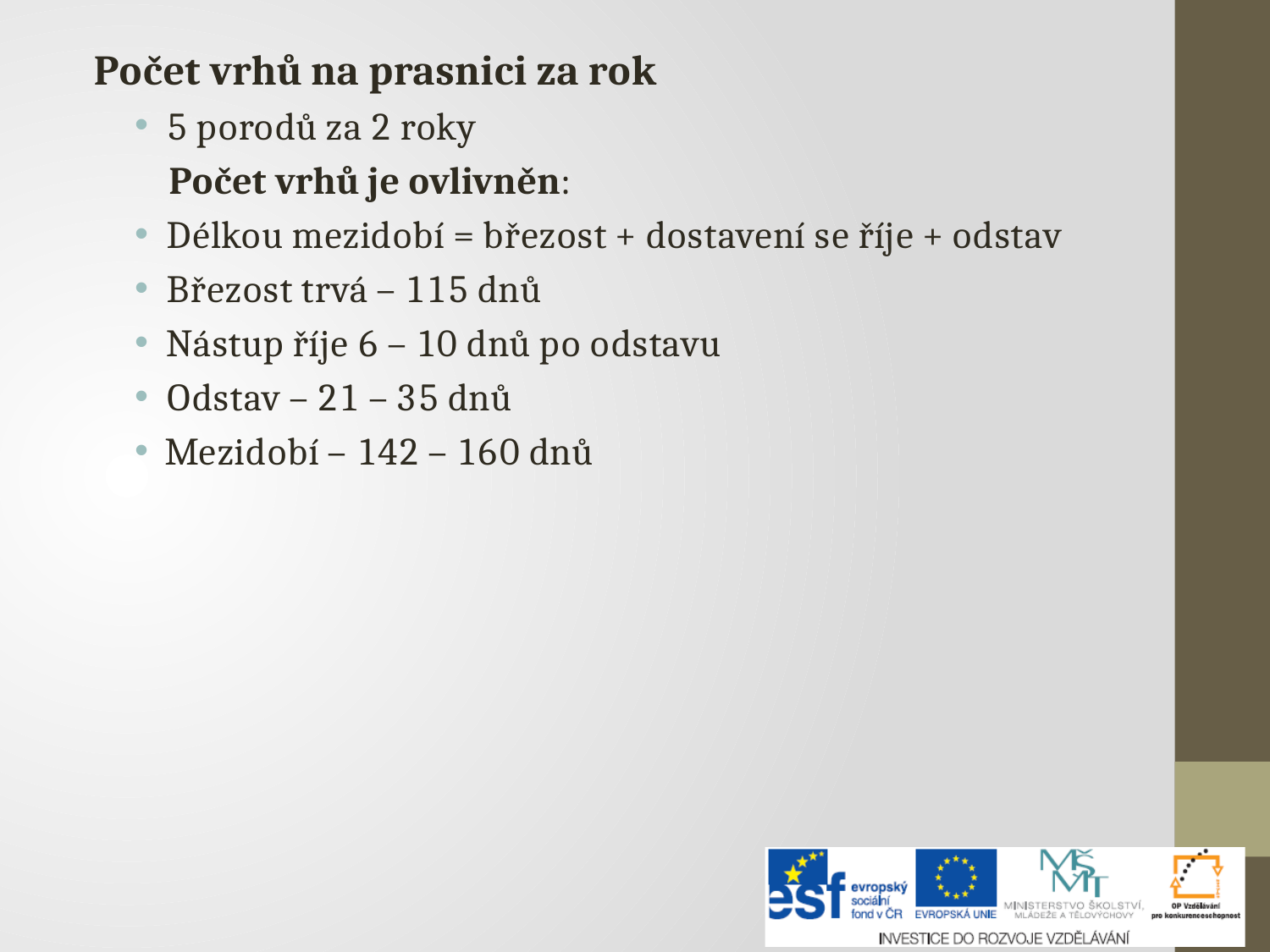

Počet vrhů na prasnici za rok
5 porodů za 2 roky
    Počet vrhů je ovlivněn:
Délkou mezidobí = březost + dostavení se říje + odstav
Březost trvá – 115 dnů
Nástup říje 6 – 10 dnů po odstavu
Odstav – 21 – 35 dnů
Mezidobí – 142 – 160 dnů